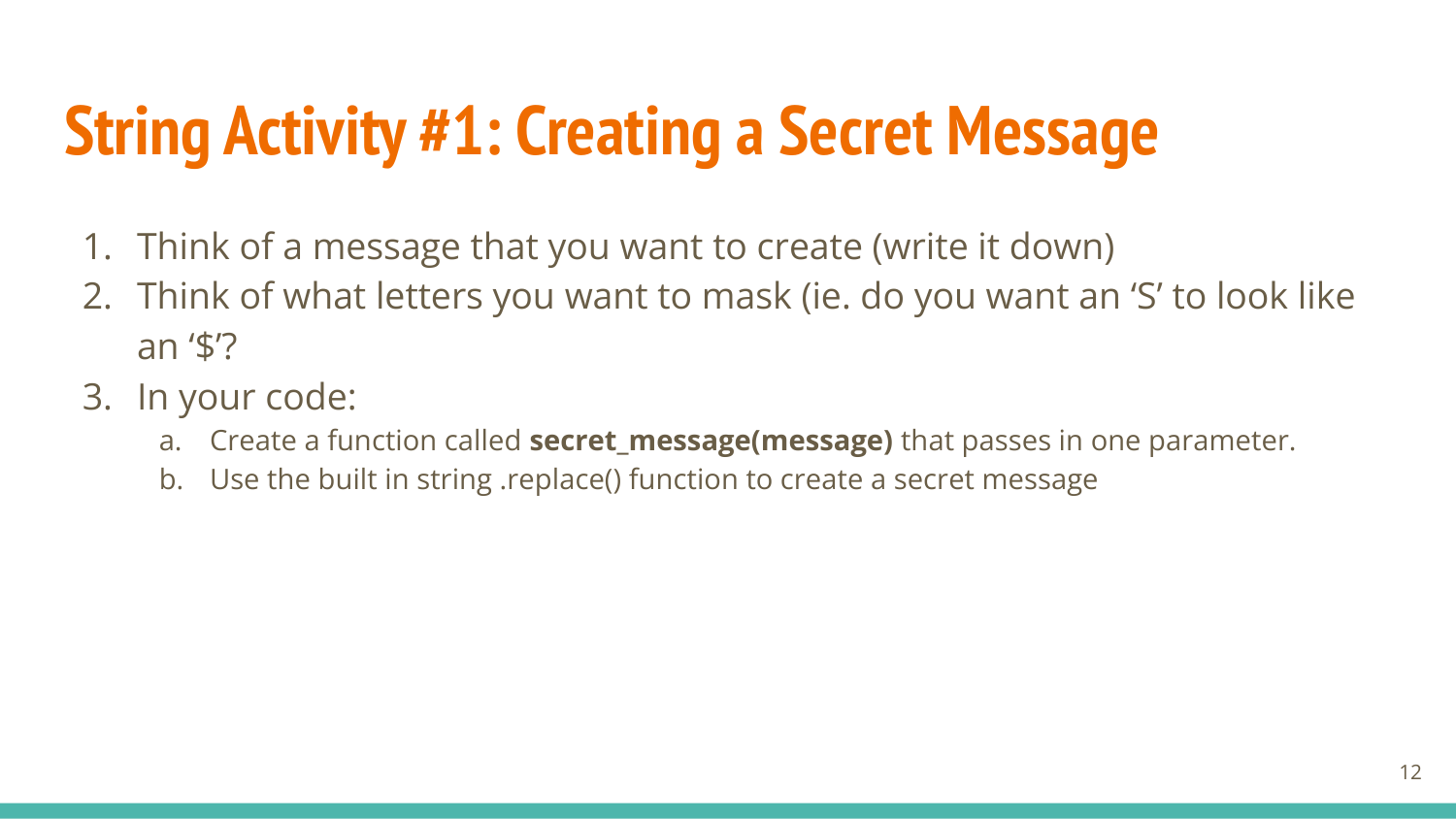

# String Activity #1: Creating a Secret Message
Think of a message that you want to create (write it down)
Think of what letters you want to mask (ie. do you want an ‘S’ to look like an ‘$’?
In your code:
Create a function called secret_message(message) that passes in one parameter.
Use the built in string .replace() function to create a secret message
12